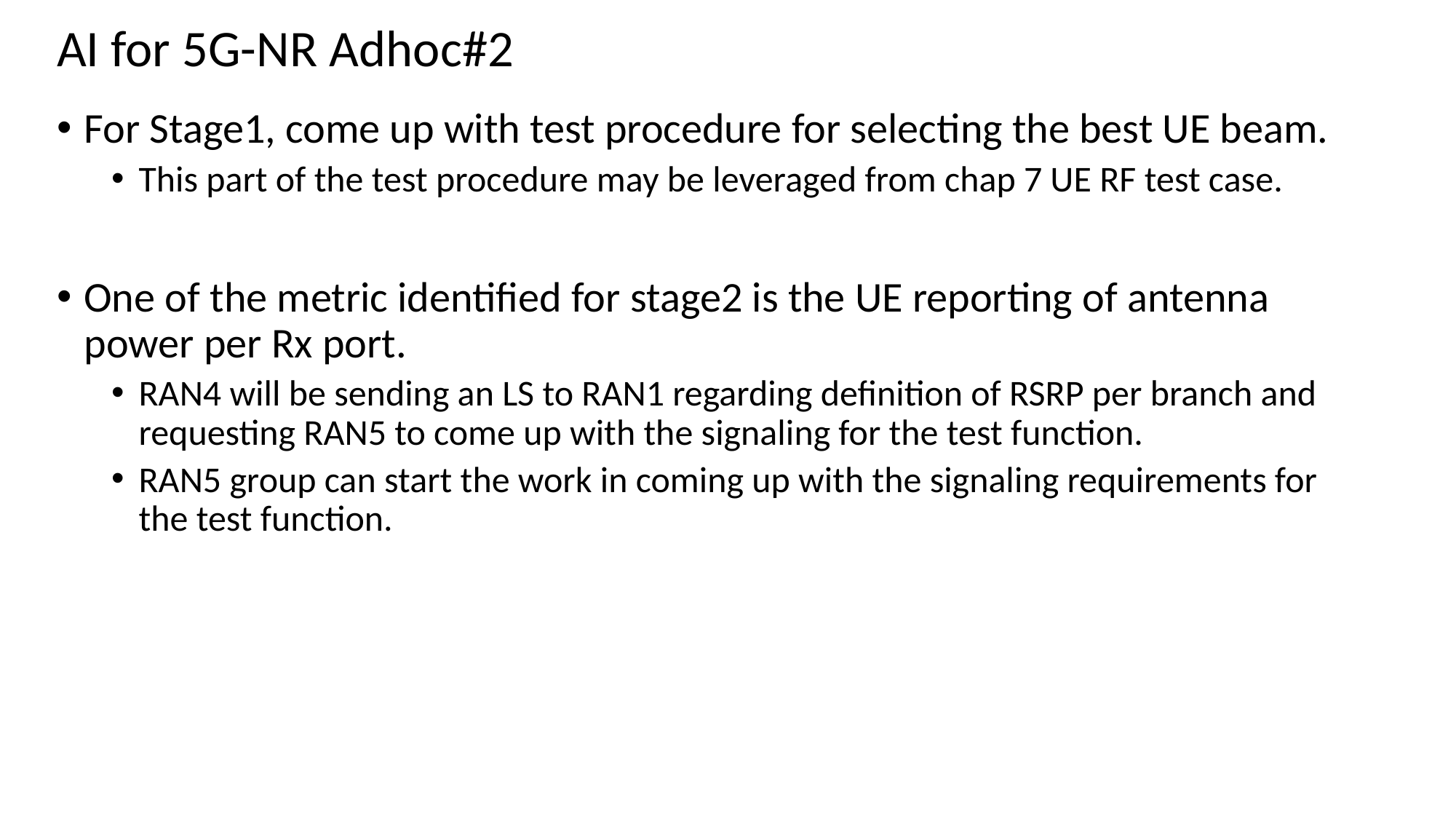

# AI for 5G-NR Adhoc#2
For Stage1, come up with test procedure for selecting the best UE beam.
This part of the test procedure may be leveraged from chap 7 UE RF test case.

One of the metric identified for stage2 is the UE reporting of antenna power per Rx port.
RAN4 will be sending an LS to RAN1 regarding definition of RSRP per branch and requesting RAN5 to come up with the signaling for the test function.
RAN5 group can start the work in coming up with the signaling requirements for the test function.